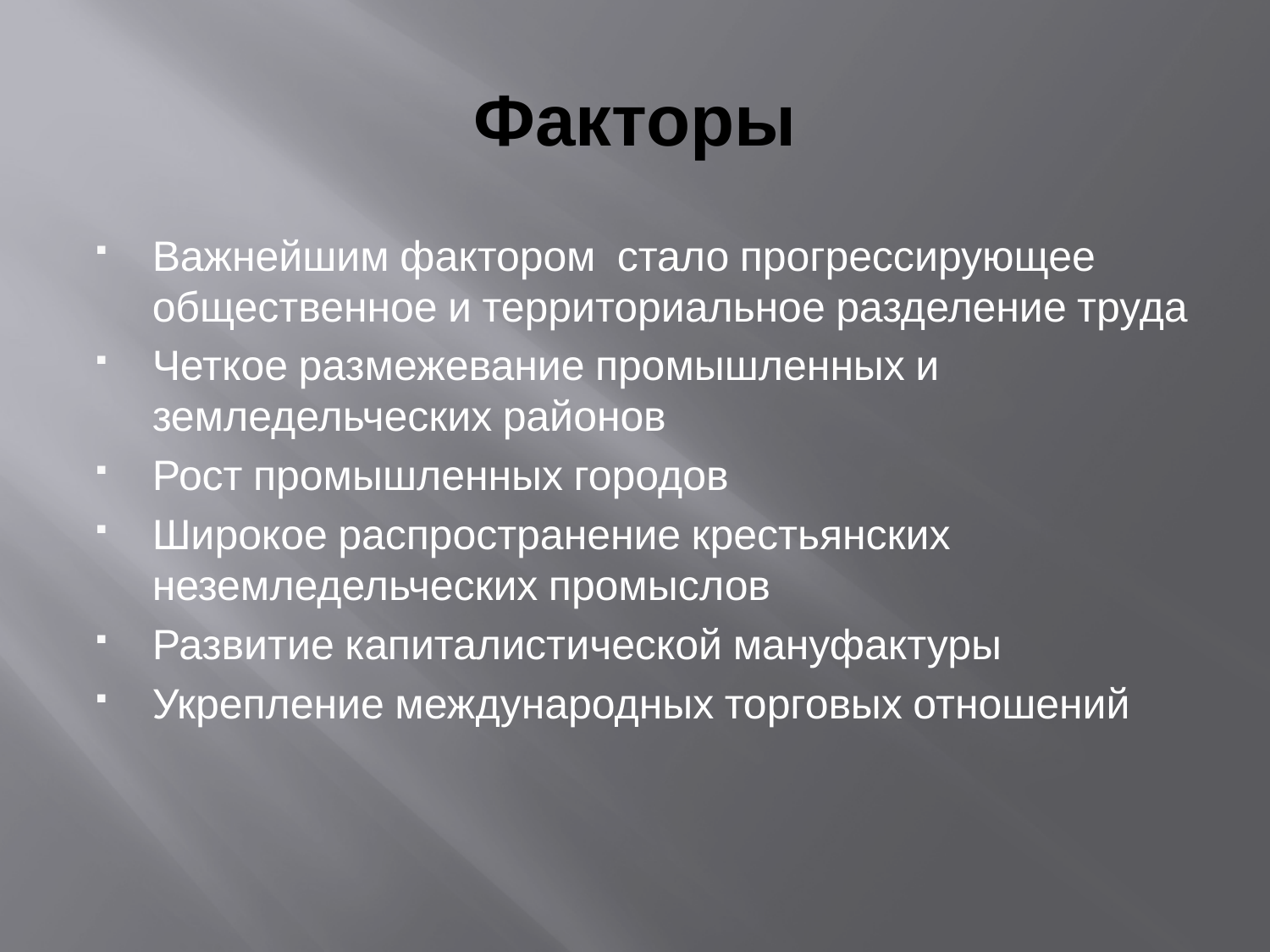

# Факторы
Важнейшим фактором  стало прогрессирующее общественное и территориальное разделение труда
Четкое размежевание промышленных и земледельческих районов
Рост промышленных городов
Широкое распространение крестьянских неземледельческих промыслов
Развитие капиталистической мануфактуры
Укрепление международных торговых отношений